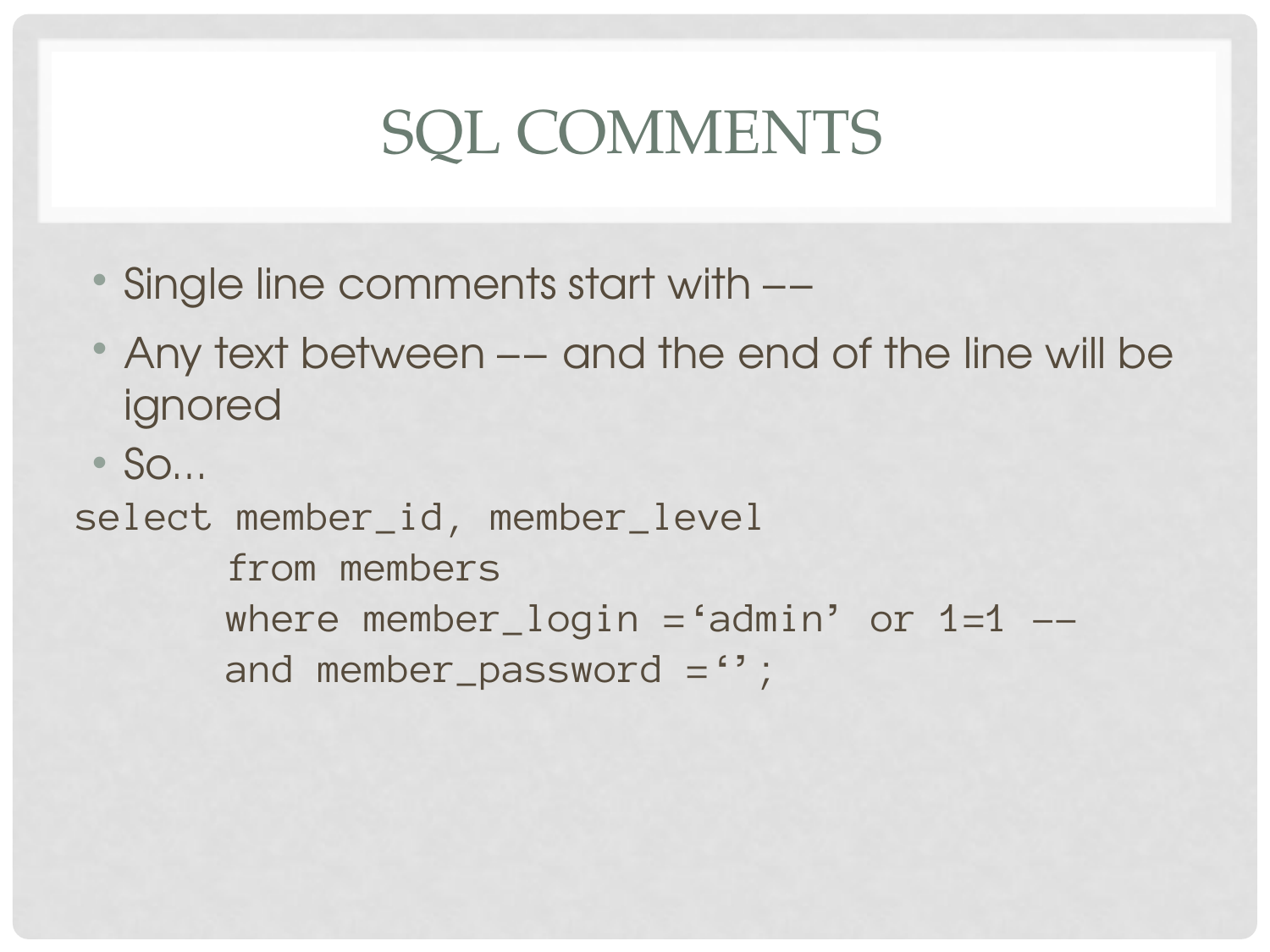

# SQL Comments
Single line comments start with --
Any text between -- and the end of the line will be ignored
So…
select member_id, member_level
	 from members
	 where member_login =‘admin’ or 1=1 --
	 and member_password =‘’;